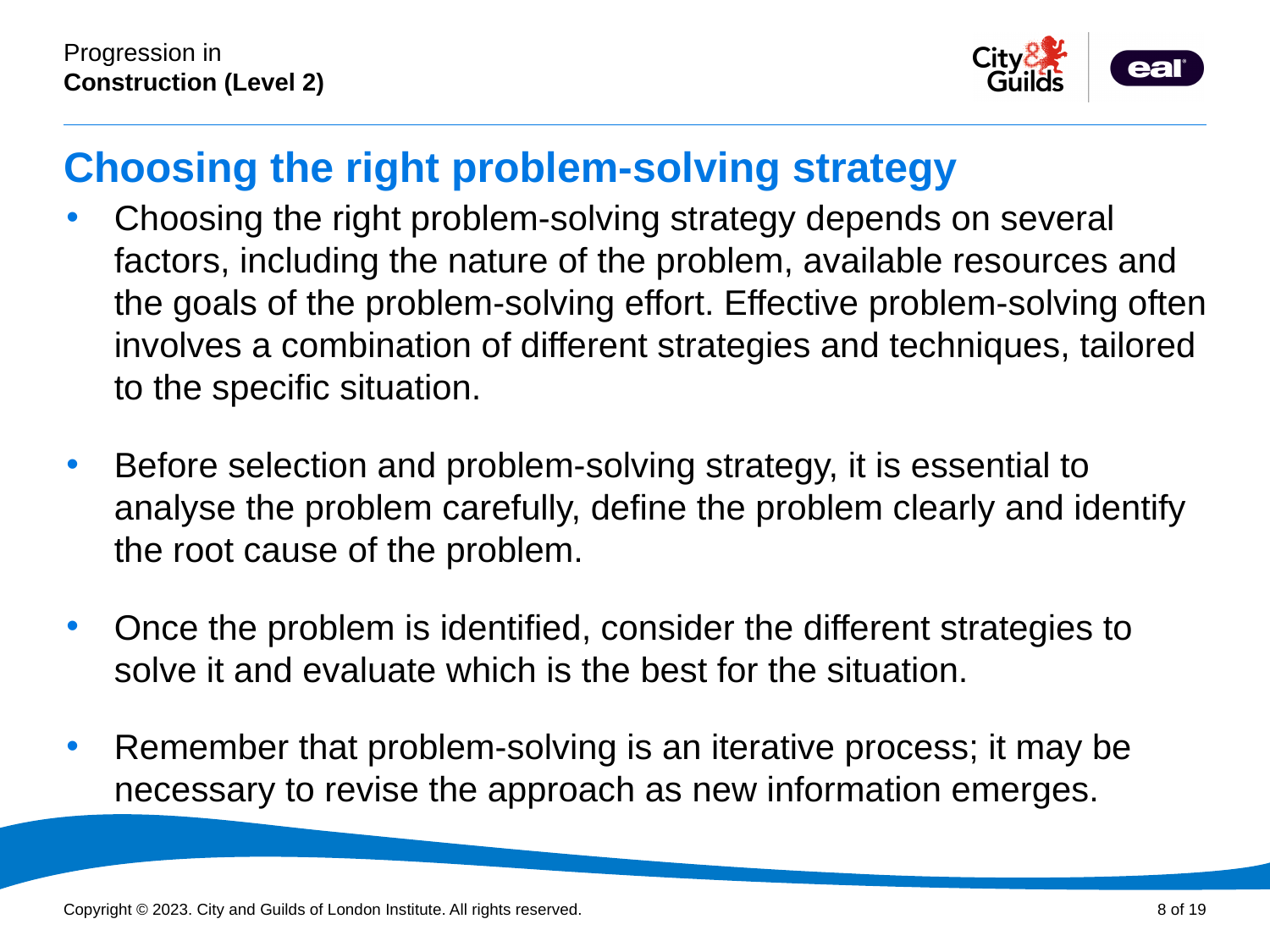

# Choosing the right problem-solving strategy
Choosing the right problem-solving strategy depends on several factors, including the nature of the problem, available resources and the goals of the problem-solving effort. Effective problem-solving often involves a combination of different strategies and techniques, tailored to the specific situation.
Before selection and problem-solving strategy, it is essential to analyse the problem carefully, define the problem clearly and identify the root cause of the problem.
Once the problem is identified, consider the different strategies to solve it and evaluate which is the best for the situation.
Remember that problem-solving is an iterative process; it may be necessary to revise the approach as new information emerges.

.